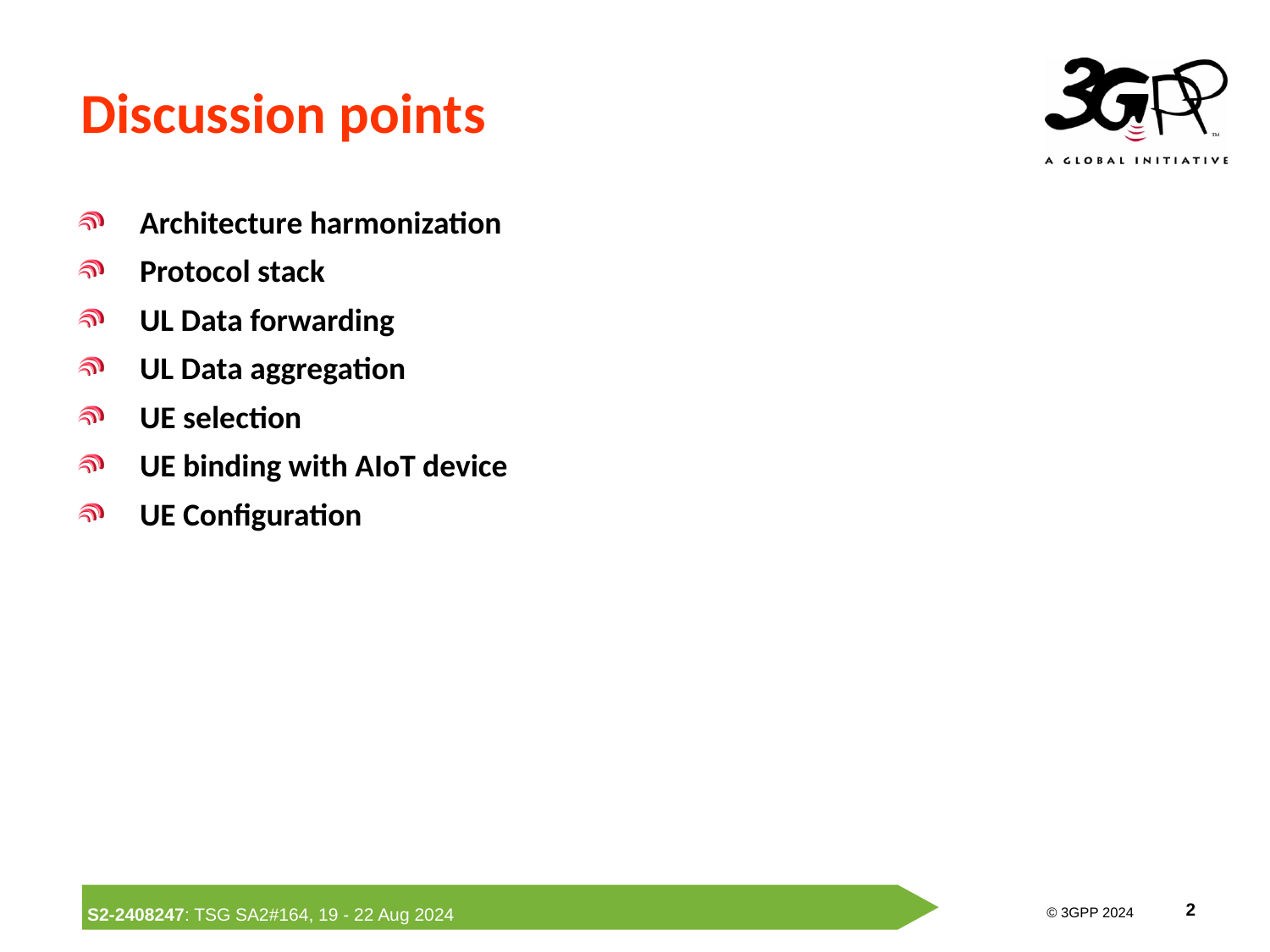

# Discussion points
Architecture harmonization
Protocol stack
UL Data forwarding
UL Data aggregation
UE selection
UE binding with AIoT device
UE Configuration